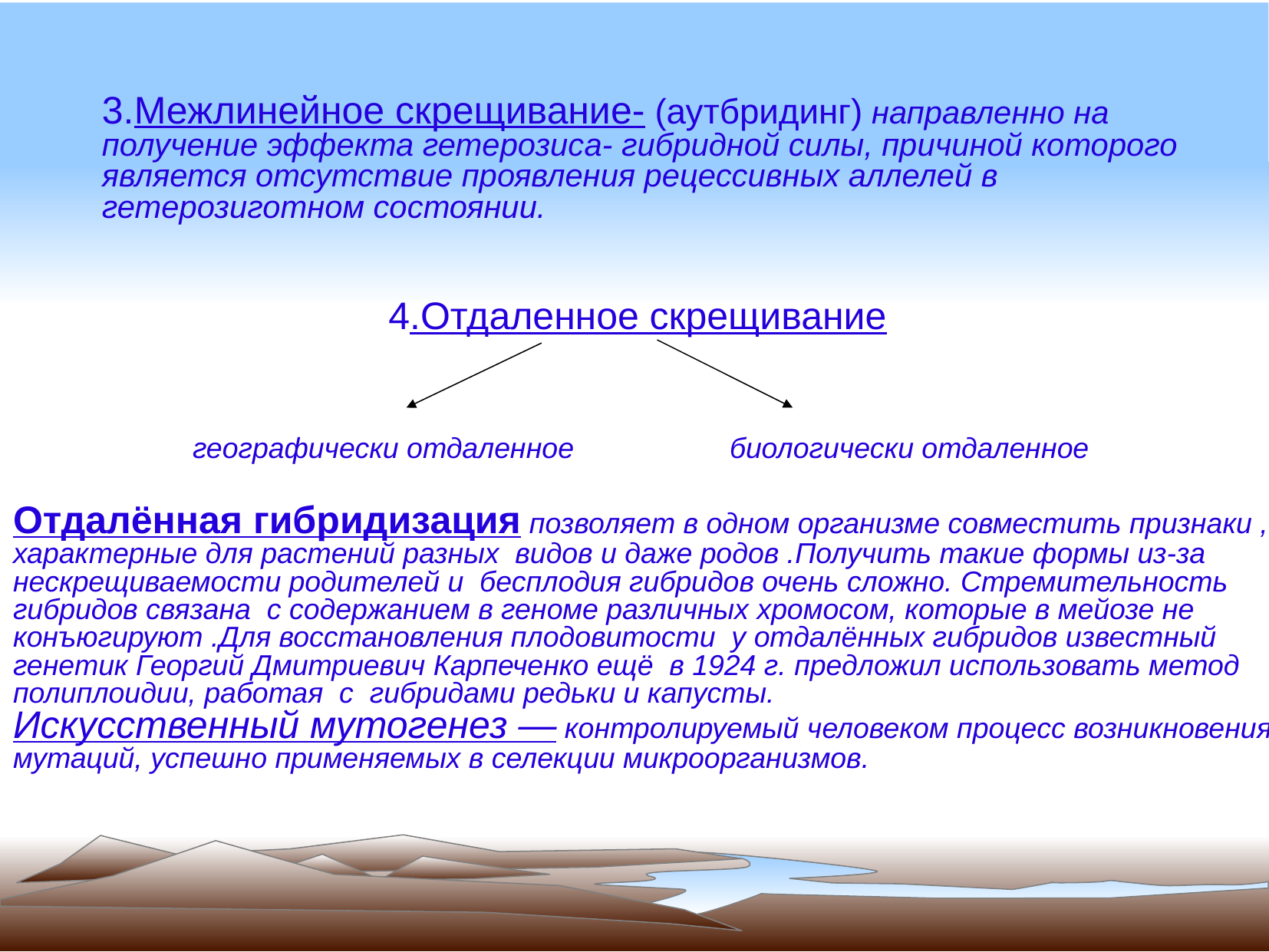

3.Межлинейное скрещивание- (аутбридинг) направленно на получение эффекта гетерозиса- гибридной силы, причиной которого является отсутствие проявления рецессивных аллелей в гетерозиготном состоянии.

                                 4.Отдаленное скрещивание

географически отдаленное

биологически отдаленное

Отдалённая гибридизация позволяет в одном организме совместить признаки ,
характерные для растений разных  видов и даже родов .Получить такие формы из-за
нескрещиваемости родителей и  бесплодия гибридов очень сложно. Стремительность
гибридов связана  с содержанием в геноме различных хромосом, которые в мейозе не
конъюгируют .Для восстановления плодовитости  у отдалённых гибридов известный
генетик Георгий Дмитриевич Карпеченко ещё  в 1924 г. предложил использовать метод
полиплоидии, работая  с  гибридами редьки и капусты.
Искусственный мутогенез — контролируемый человеком процесс возникновения
мутаций, успешно применяемых в селекции микроорганизмов.